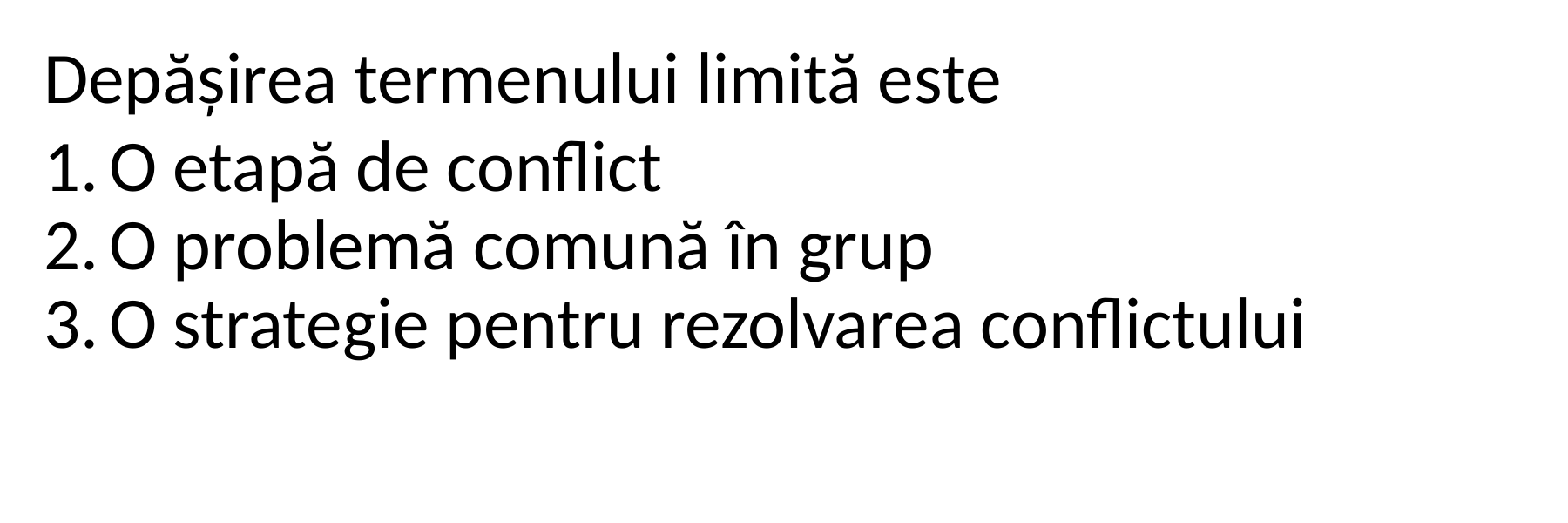

Depășirea termenului limită este
O etapă de conflict
O problemă comună în grup
O strategie pentru rezolvarea conflictului